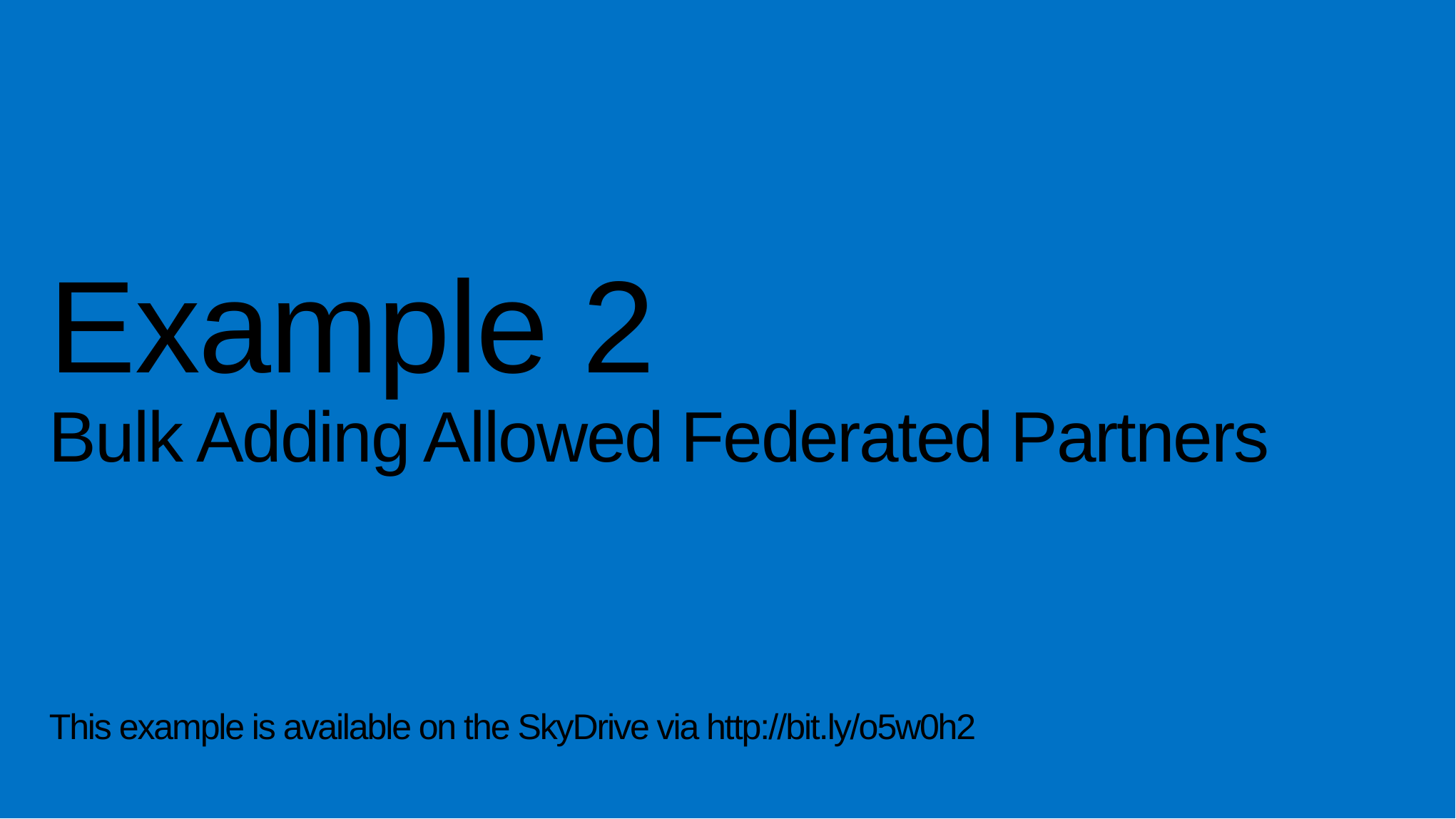

# Example 2 Bulk Adding Allowed Federated Partners This example is available on the SkyDrive via http://bit.ly/o5w0h2